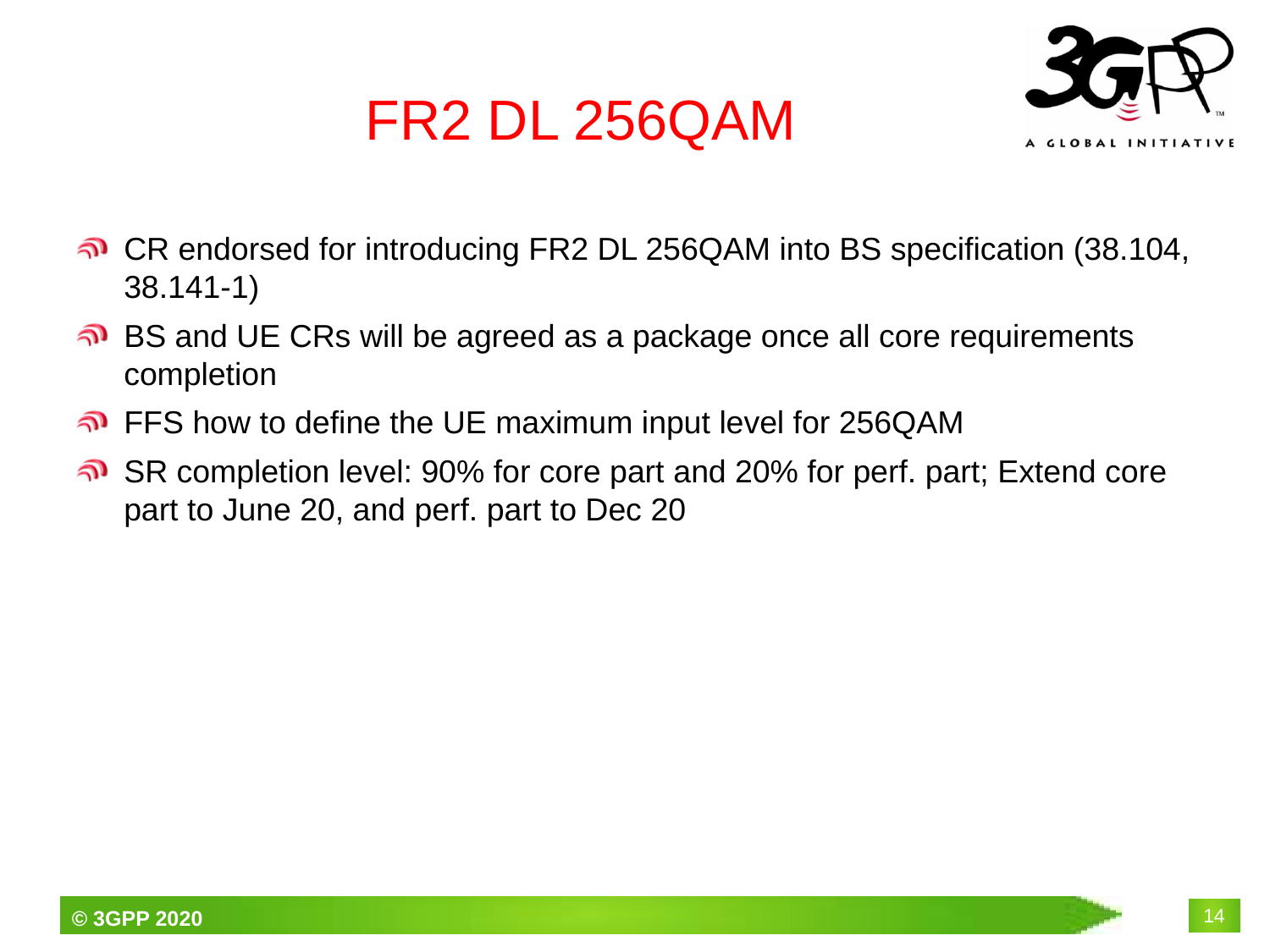

# FR2 DL 256QAM
CR endorsed for introducing FR2 DL 256QAM into BS specification (38.104, 38.141-1)
BS and UE CRs will be agreed as a package once all core requirements completion
FFS how to define the UE maximum input level for 256QAM
SR completion level: 90% for core part and 20% for perf. part; Extend core part to June 20, and perf. part to Dec 20